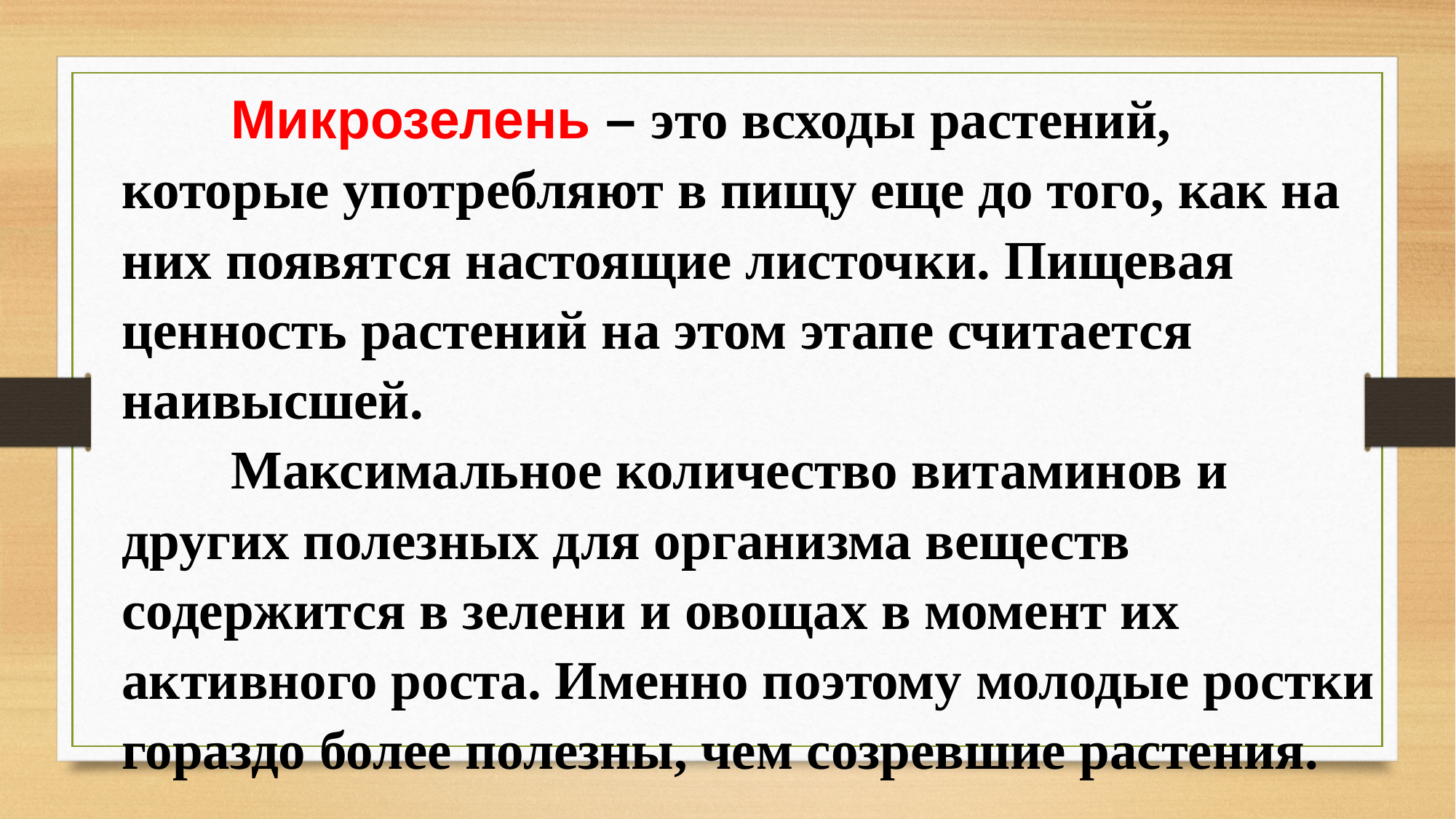

Микрозелень – это всходы растений, которые употребляют в пищу еще до того, как на них появятся настоящие листочки. Пищевая ценность растений на этом этапе считается наивысшей.
	Максимальное количество витаминов и других полезных для организма веществ содержится в зелени и овощах в момент их активного роста. Именно поэтому молодые ростки гораздо более полезны, чем созревшие растения.